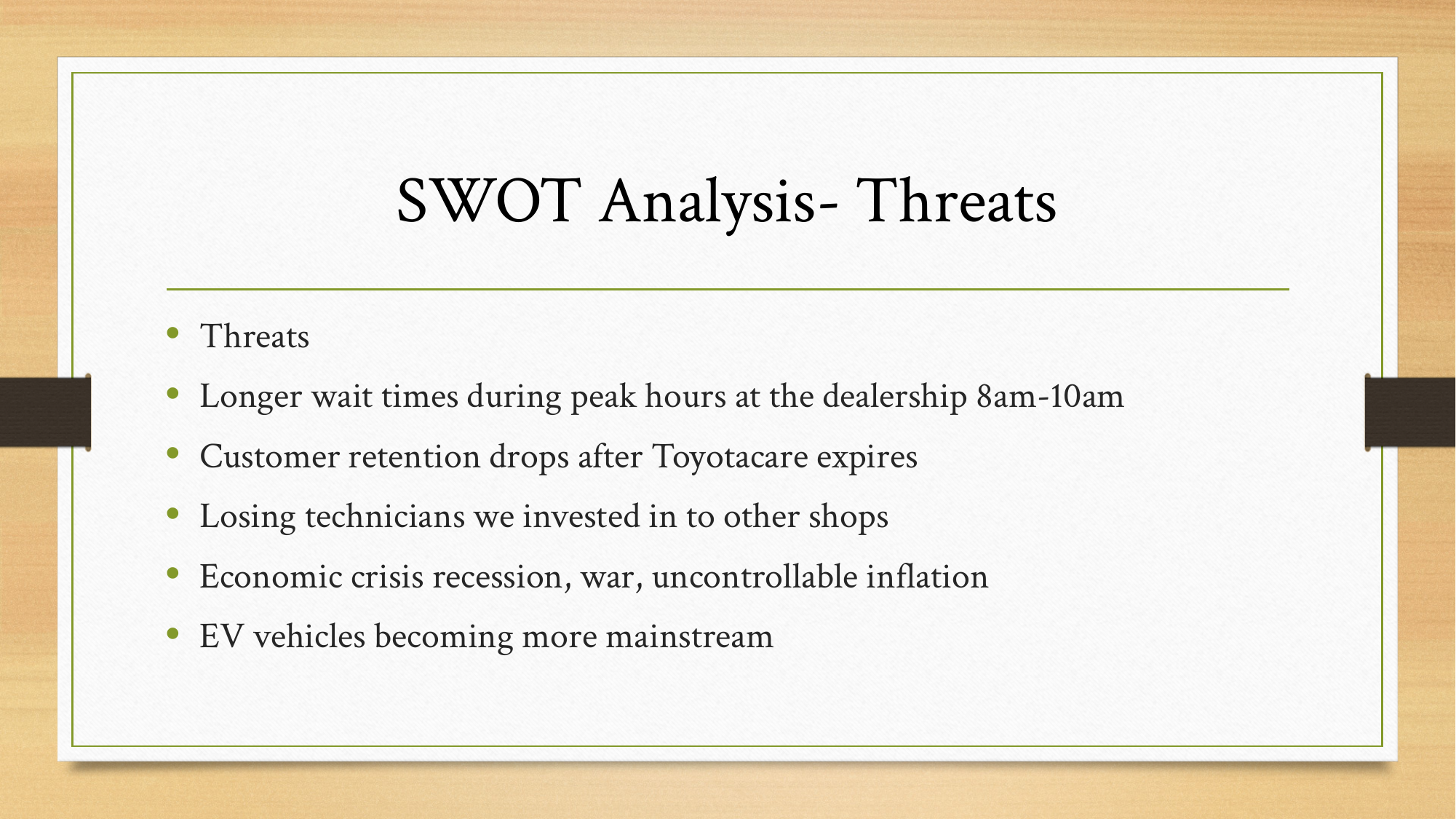

# SWOT Analysis- Threats
Threats
Longer wait times during peak hours at the dealership 8am-10am
Customer retention drops after Toyotacare expires
Losing technicians we invested in to other shops
Economic crisis recession, war, uncontrollable inflation
EV vehicles becoming more mainstream